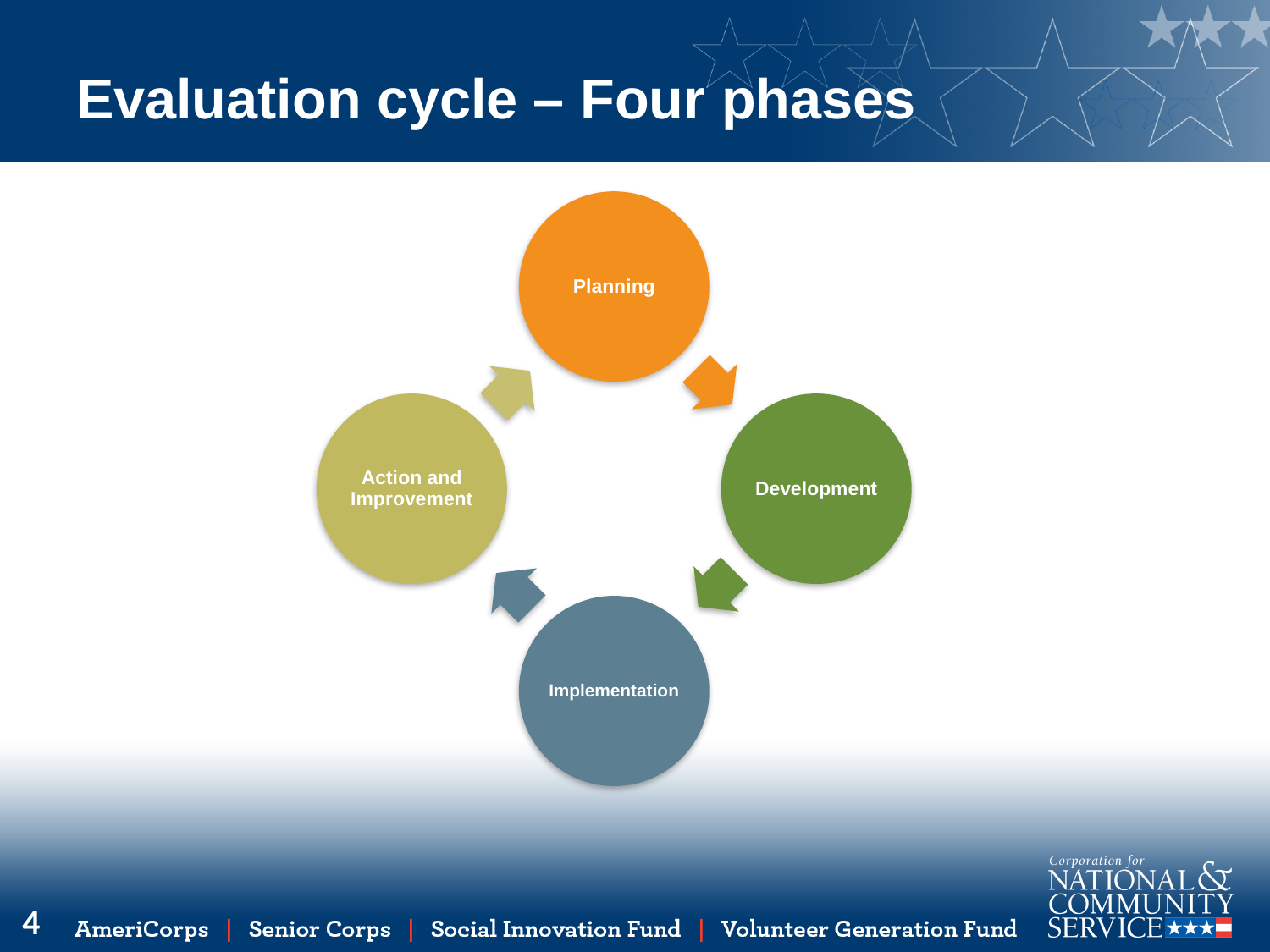

# Evaluation cycle – Four phases

Planning

Development

Implementation

Action and Improvement

4